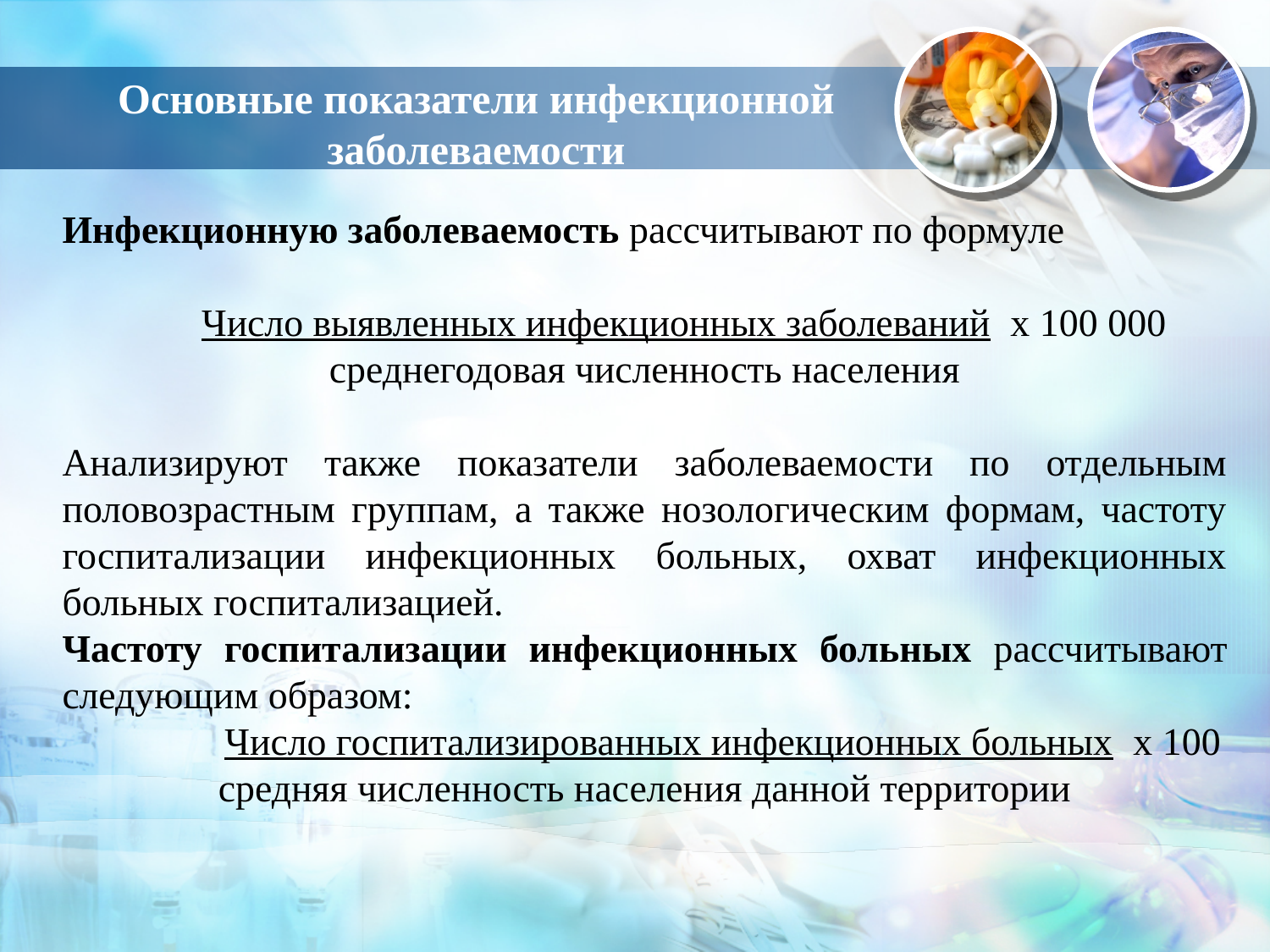

# Основные показатели инфекционной заболеваемости
Инфекционную заболеваемость рассчитывают по формуле

        Число выявленных инфекционных заболеваний  х 100 000
среднегодовая численность населения

Анализируют также показатели заболеваемости по отдельным половозрастным группам, а также нозологическим формам, частоту госпитализации инфекционных больных, охват инфекционных больных госпитализацией.
Частоту госпитализации инфекционных больных рассчитывают следующим образом:
                Число госпитализированных инфекционных больных  х 100
средняя численность населения данной территории